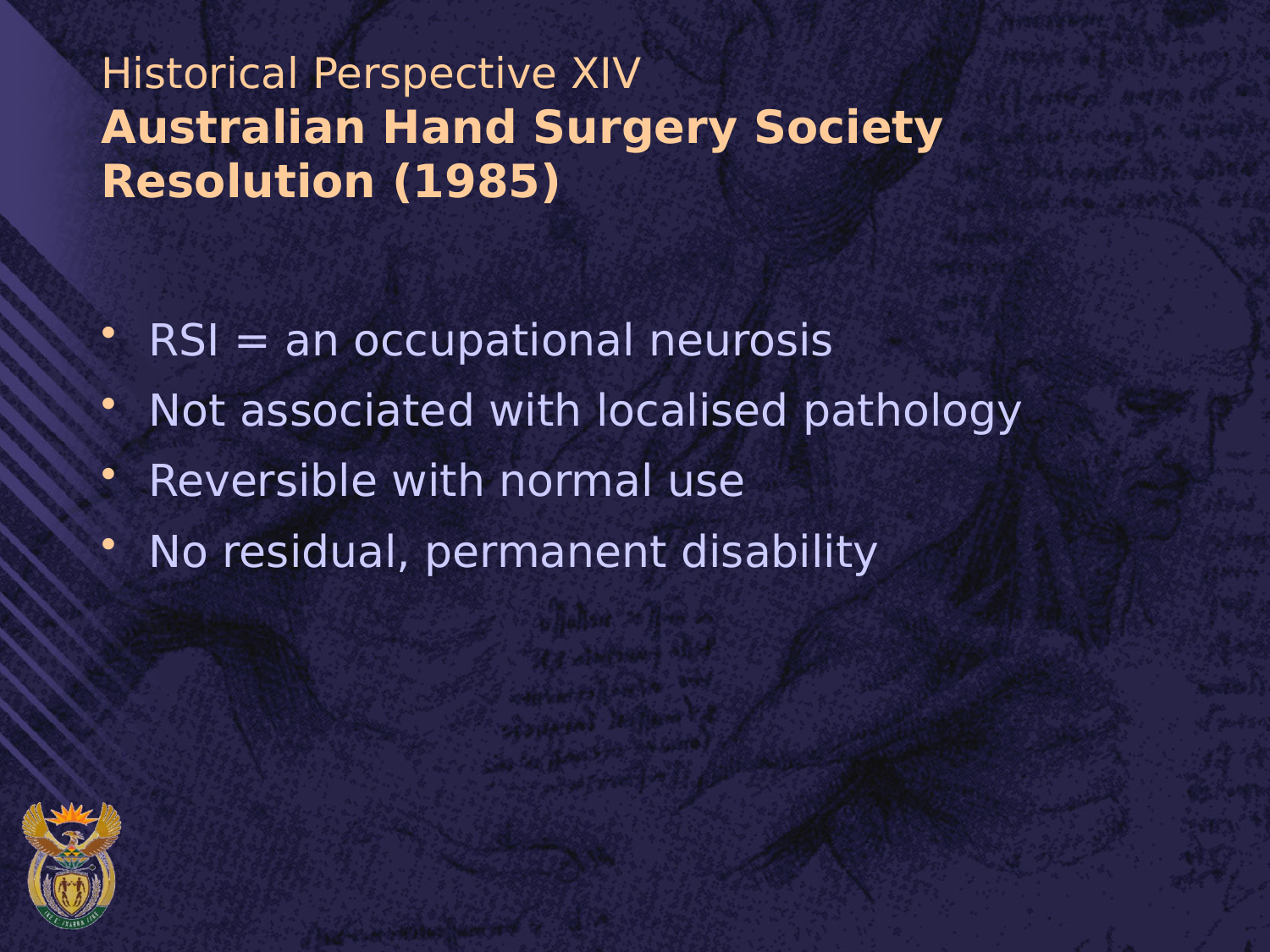

# Historical Perspective XIV Australian Hand Surgery Society Resolution (1985)
RSI = an occupational neurosis
Not associated with localised pathology
Reversible with normal use
No residual, permanent disability